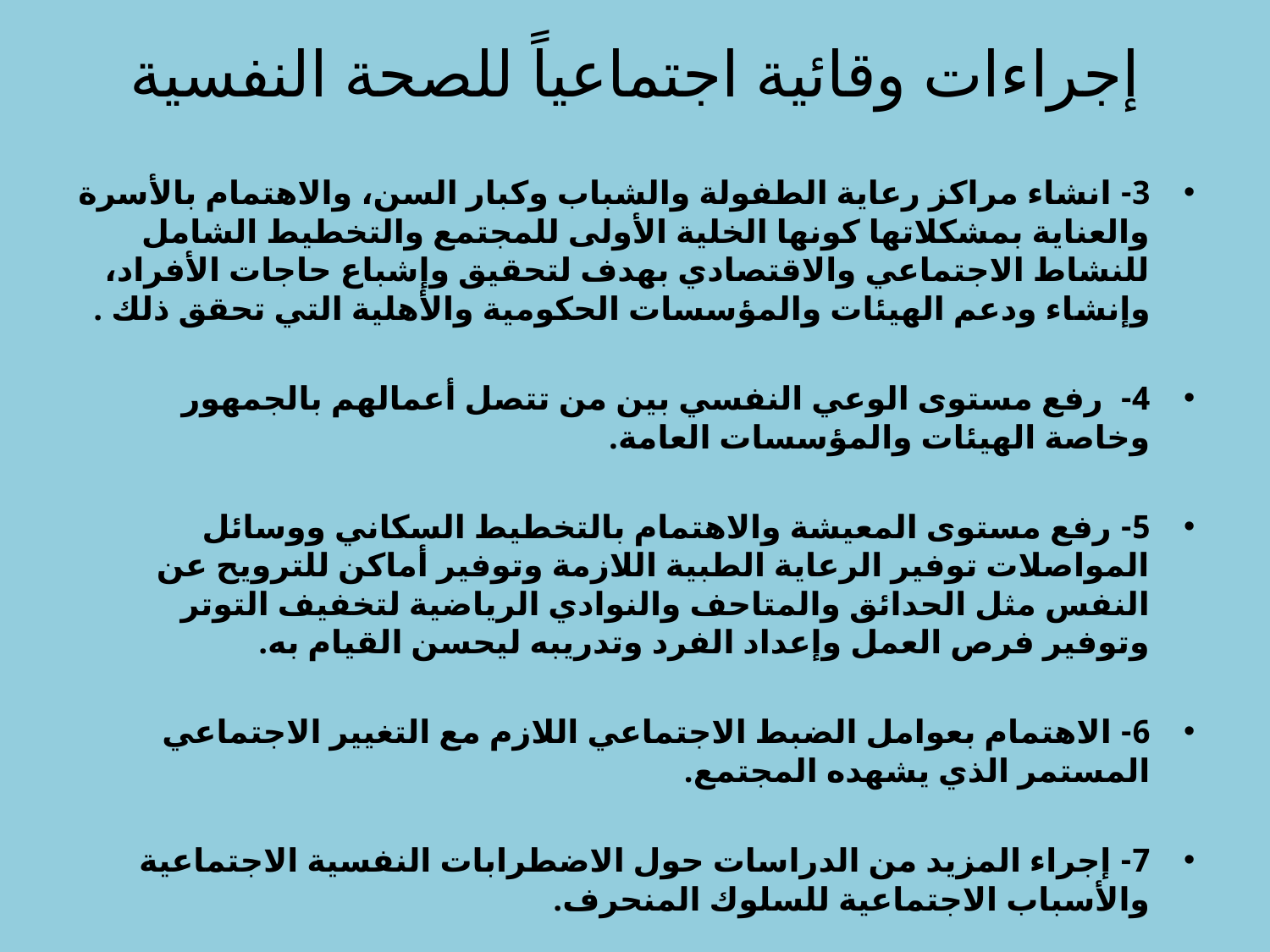

# إجراءات وقائية اجتماعياً للصحة النفسية
3- انشاء مراكز رعاية الطفولة والشباب وكبار السن، والاهتمام بالأسرة والعناية بمشكلاتها كونها الخلية الأولى للمجتمع والتخطيط الشامل للنشاط الاجتماعي والاقتصادي بهدف لتحقيق وإشباع حاجات الأفراد، وإنشاء ودعم الهيئات والمؤسسات الحكومية والأهلية التي تحقق ذلك .

4-  رفع مستوى الوعي النفسي بين من تتصل أعمالهم بالجمهور وخاصة الهيئات والمؤسسات العامة.

5- رفع مستوى المعيشة والاهتمام بالتخطيط السكاني ووسائل المواصلات توفير الرعاية الطبية اللازمة وتوفير أماكن للترويح عن النفس مثل الحدائق والمتاحف والنوادي الرياضية لتخفيف التوتر وتوفير فرص العمل وإعداد الفرد وتدريبه ليحسن القيام به.

6- الاهتمام بعوامل الضبط الاجتماعي اللازم مع التغيير الاجتماعي المستمر الذي يشهده المجتمع.

7- إجراء المزيد من الدراسات حول الاضطرابات النفسية الاجتماعية  والأسباب الاجتماعية للسلوك المنحرف.